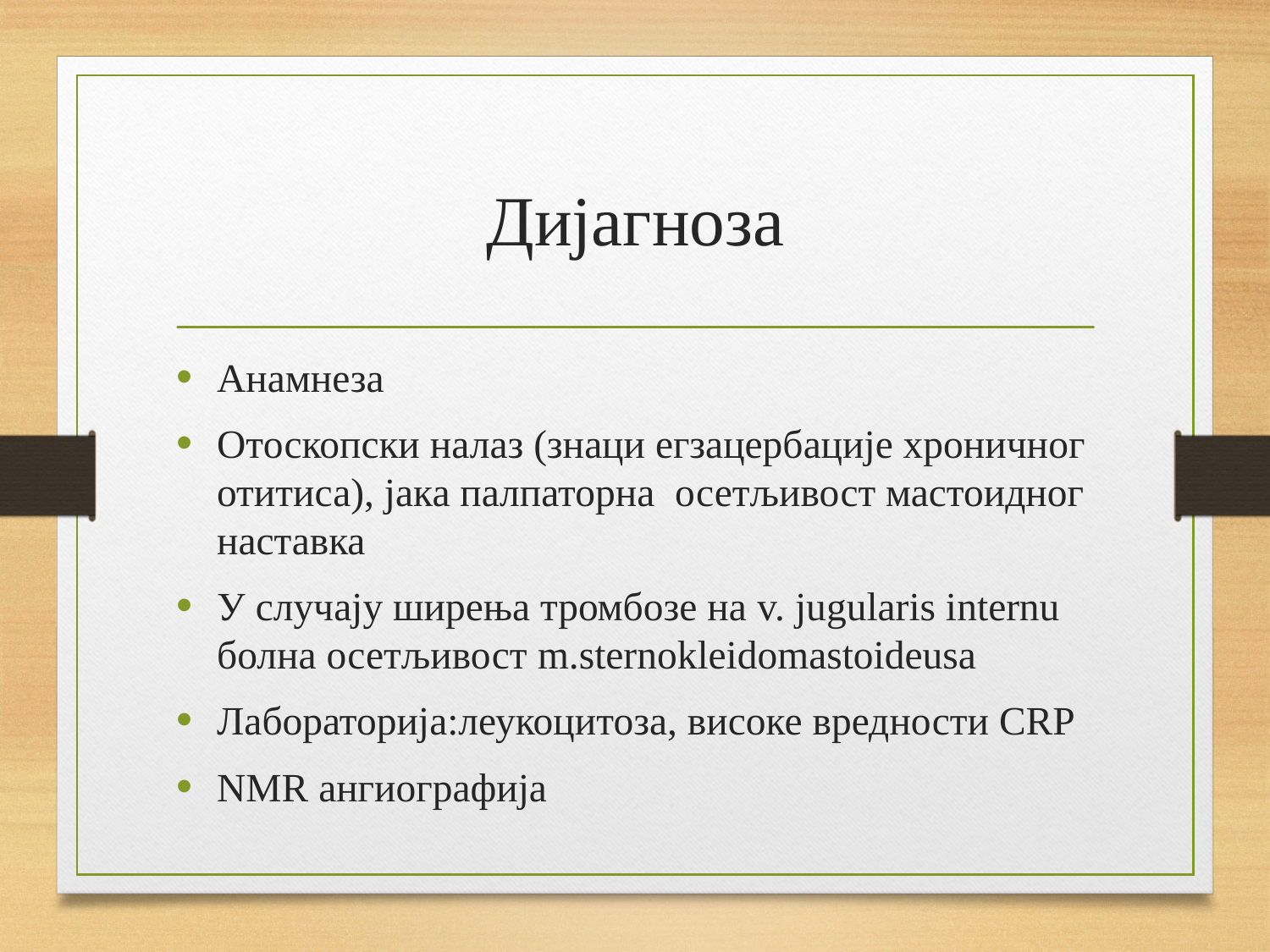

# Дијагноза
Анамнеза
Отоскопски налаз (знаци егзацербације хроничног отитиса), јака палпаторна  осетљивост мастоидног наставка
У случају ширења тромбозе на v. jugularis internu болна осетљивост m.sternokleidomastoideusa
Лабораторија:леукоцитоза, високе вредности CRP
NMR ангиографија